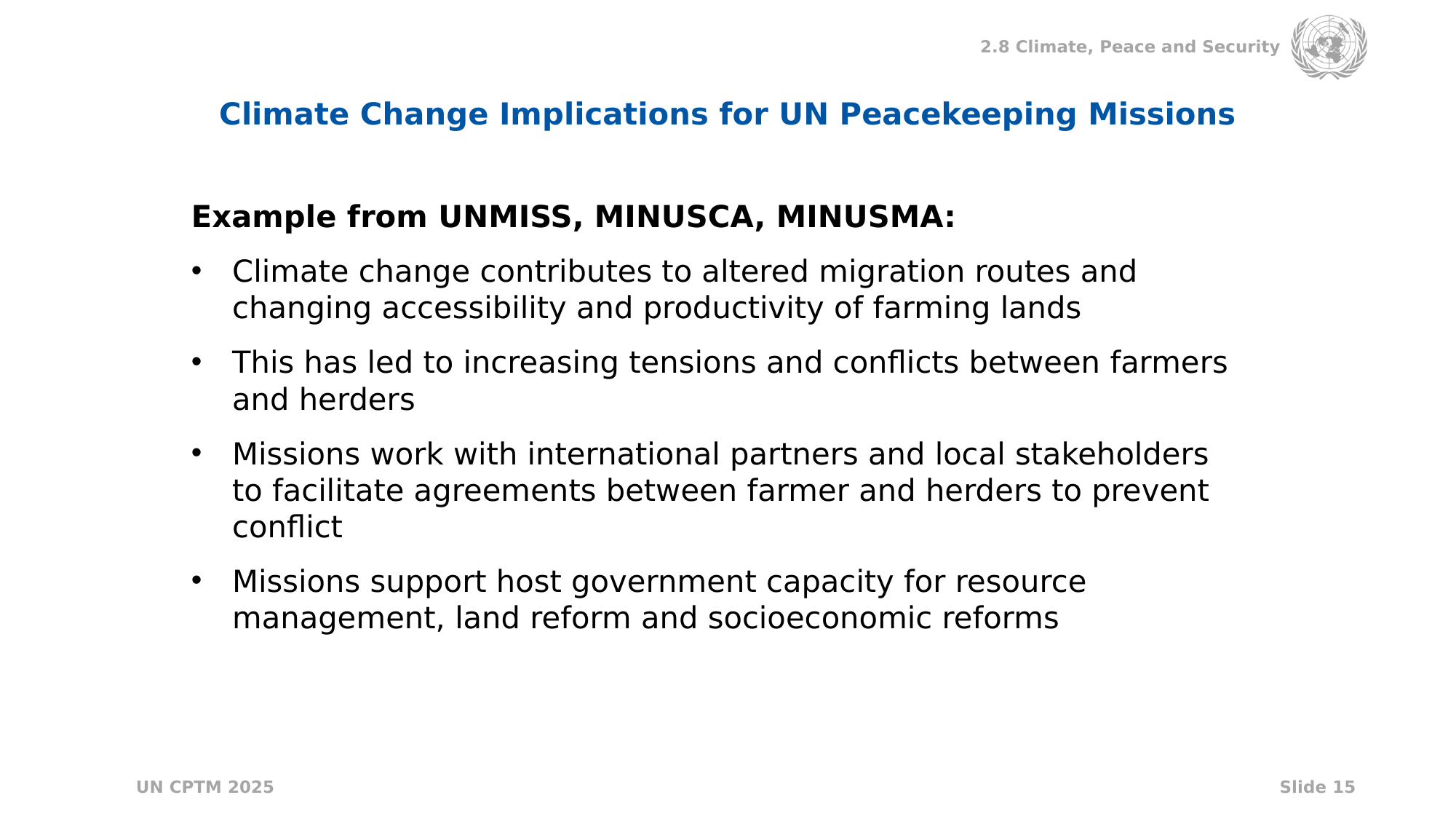

Climate Change Implications for UN Peacekeeping Missions
Example from UNMISS, MINUSCA, MINUSMA:
Climate change contributes to altered migration routes and changing accessibility and productivity of farming lands
This has led to increasing tensions and conflicts between farmers and herders
Missions work with international partners and local stakeholders to facilitate agreements between farmer and herders to prevent conflict
Missions support host government capacity for resource management, land reform and socioeconomic reforms